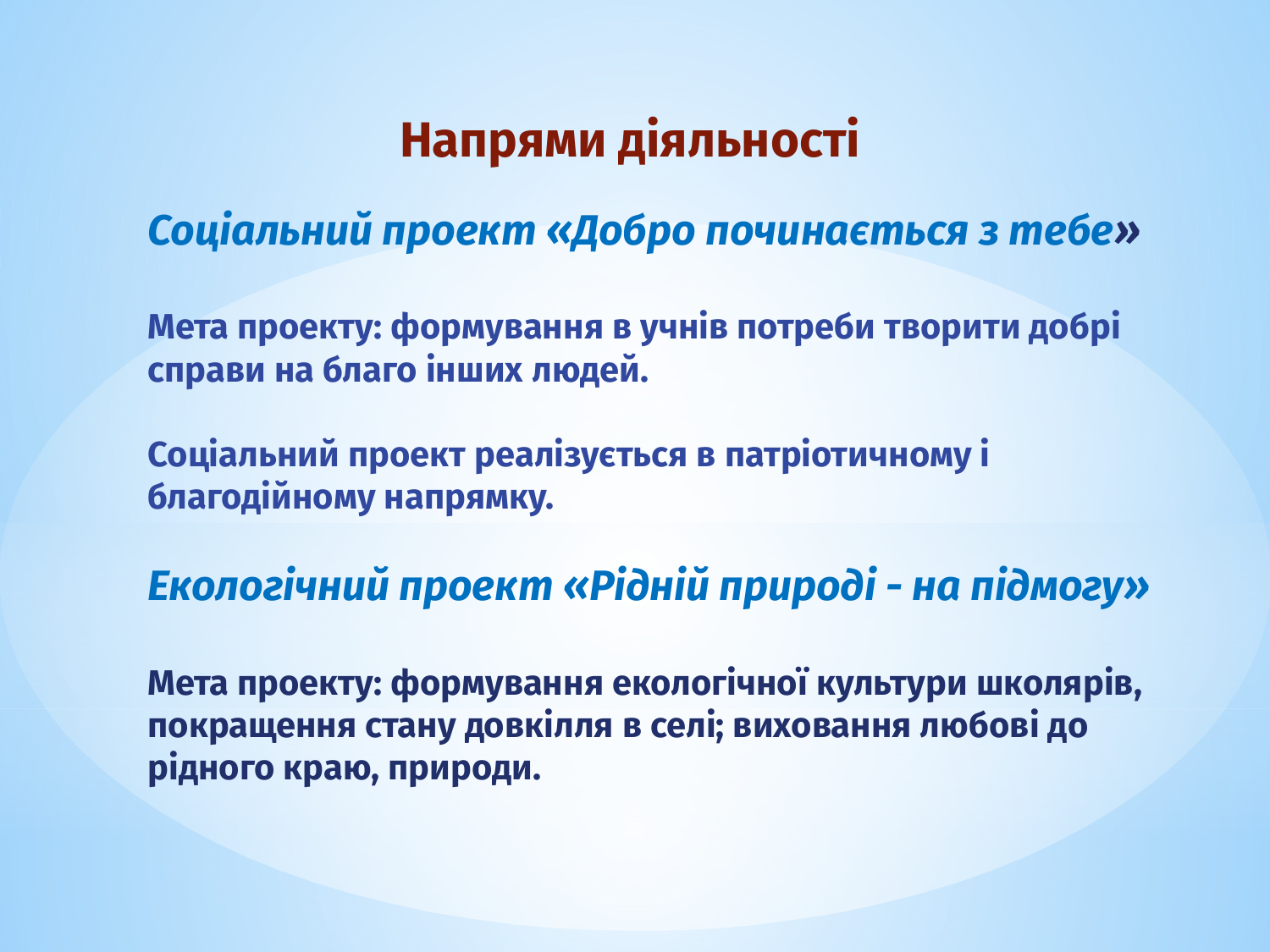

Напрями діяльності
# Соціальний проект «Добро починається з тебе» Мета проекту: формування в учнів потреби творити добрі справи на благо інших людей. Соціальний проект реалізується в патріотичному і благодійному напрямку. Екологічний проект «Рідній природі - на підмогу» Мета проекту: формування екологічної культури школярів, покращення стану довкілля в селі; виховання любові до рідного краю, природи.